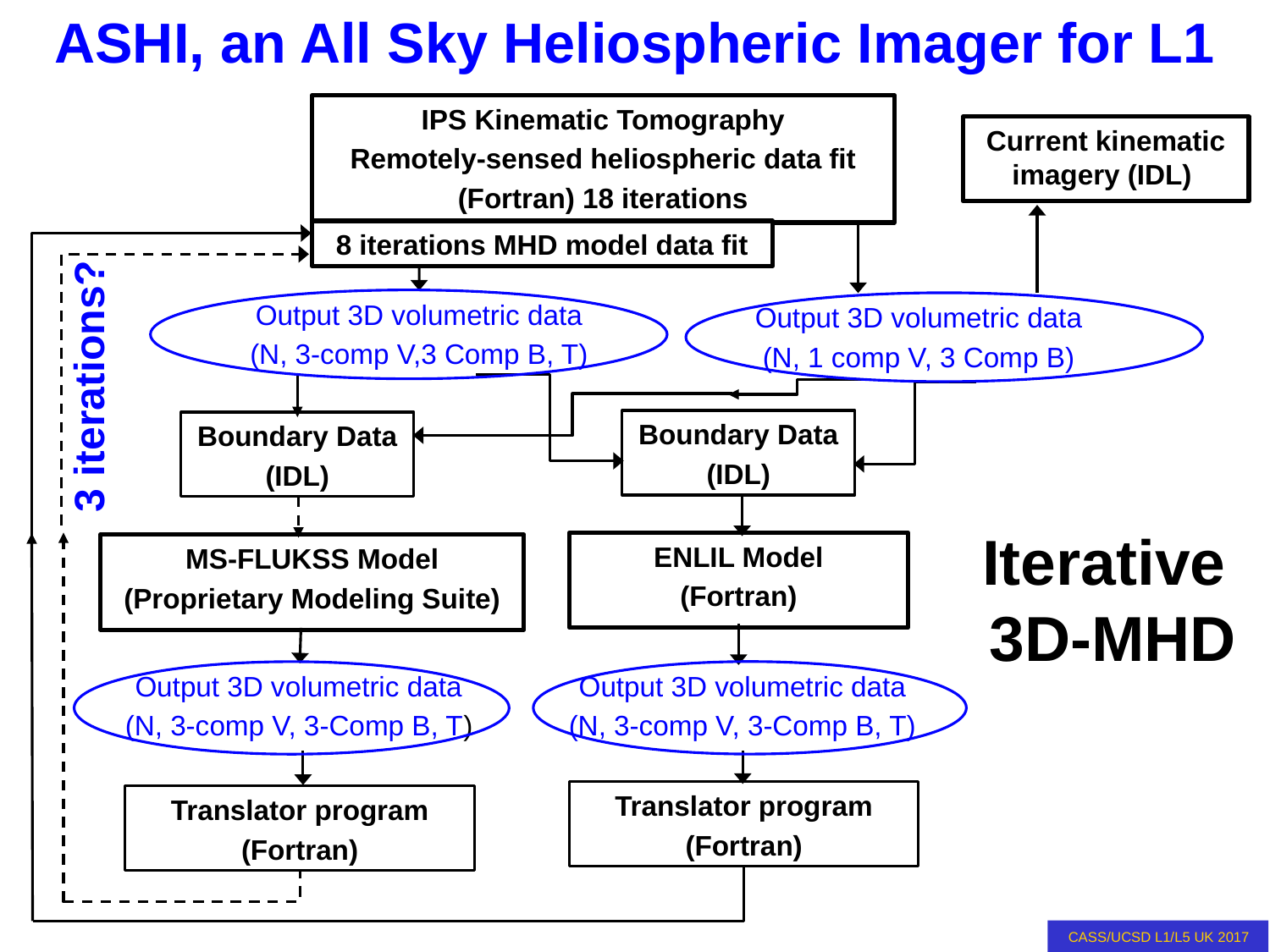

IPS Kinematic Tomography
Remotely-sensed heliospheric data fit
(Fortran) 18 iterations
Current kinematic imagery (IDL)
8 iterations MHD model data fit

Output 3D volumetric data
(N, 3-comp V,3 Comp B, T)

Output 3D volumetric data
(N, 1 comp V, 3 Comp B)
3 iterations?
Boundary Data
(IDL)
Boundary Data
(IDL)
Iterative
3D-MHD
ENLIL Model
(Fortran)
MS-FLUKSS Model
(Proprietary Modeling Suite)

Output 3D volumetric data
(N, 3-comp V, 3-Comp B, T)
Output 3D volumetric data
(N, 3-comp V, 3-Comp B, T)
Translator program
(Fortran)
Translator program
(Fortran)